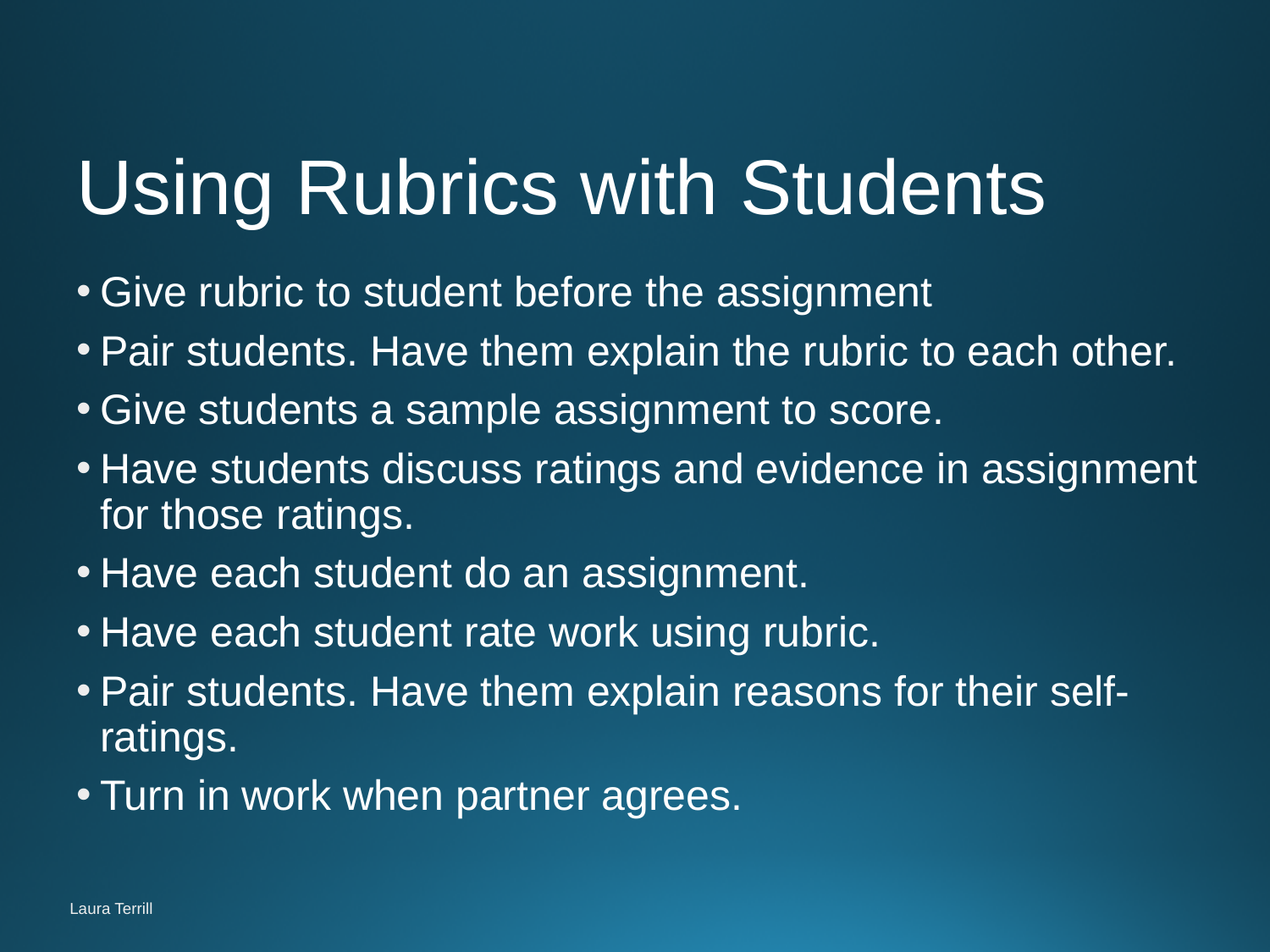

# Using Rubrics with Students
Give rubric to student before the assignment
Pair students. Have them explain the rubric to each other.
Give students a sample assignment to score.
Have students discuss ratings and evidence in assignment for those ratings.
Have each student do an assignment.
Have each student rate work using rubric.
Pair students. Have them explain reasons for their self-ratings.
Turn in work when partner agrees.

Laura Terrill